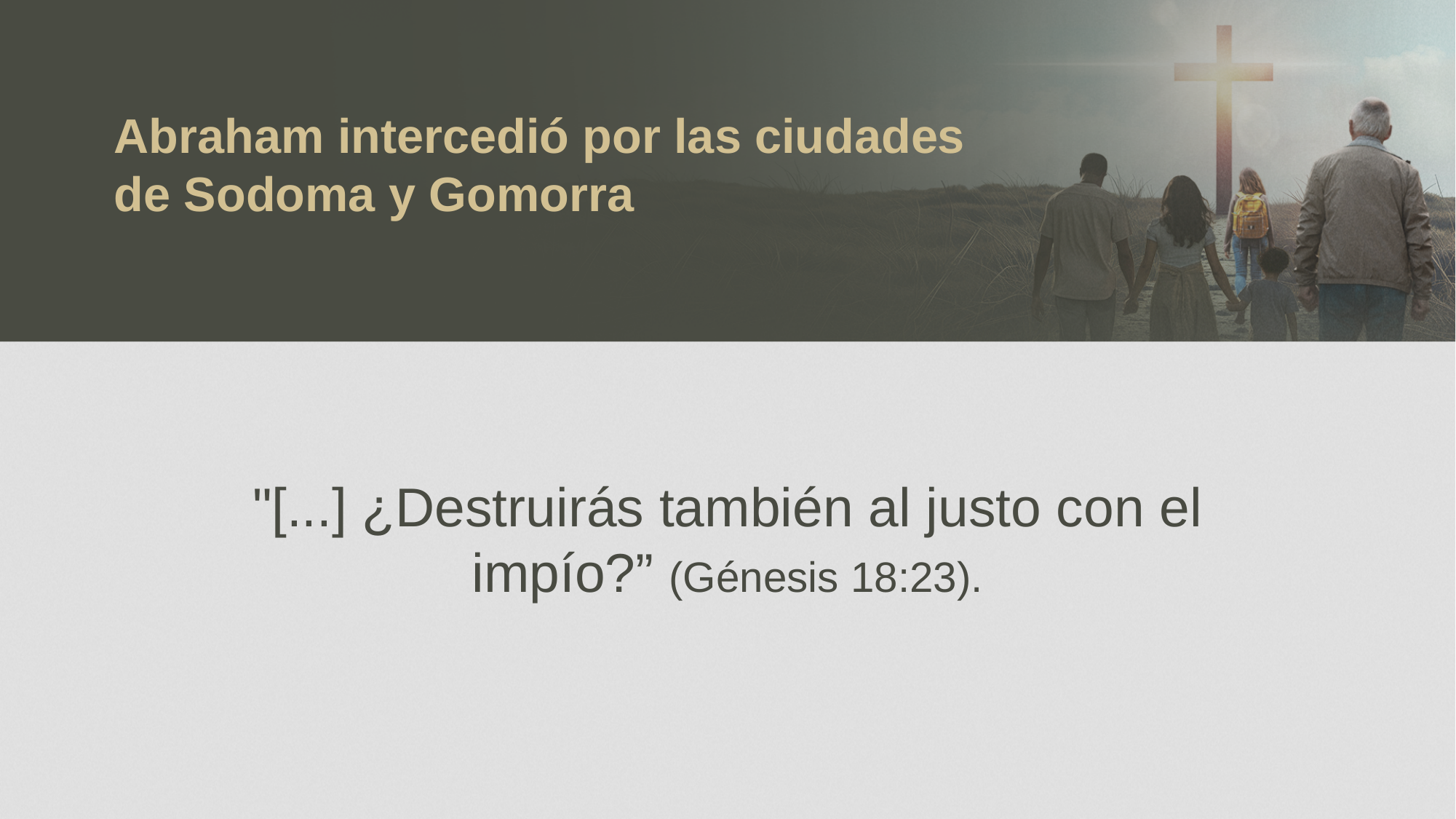

Abraham intercedió por las ciudades de Sodoma y Gomorra
"[...] ¿Destruirás también al justo con el impío?” (Génesis 18:23).